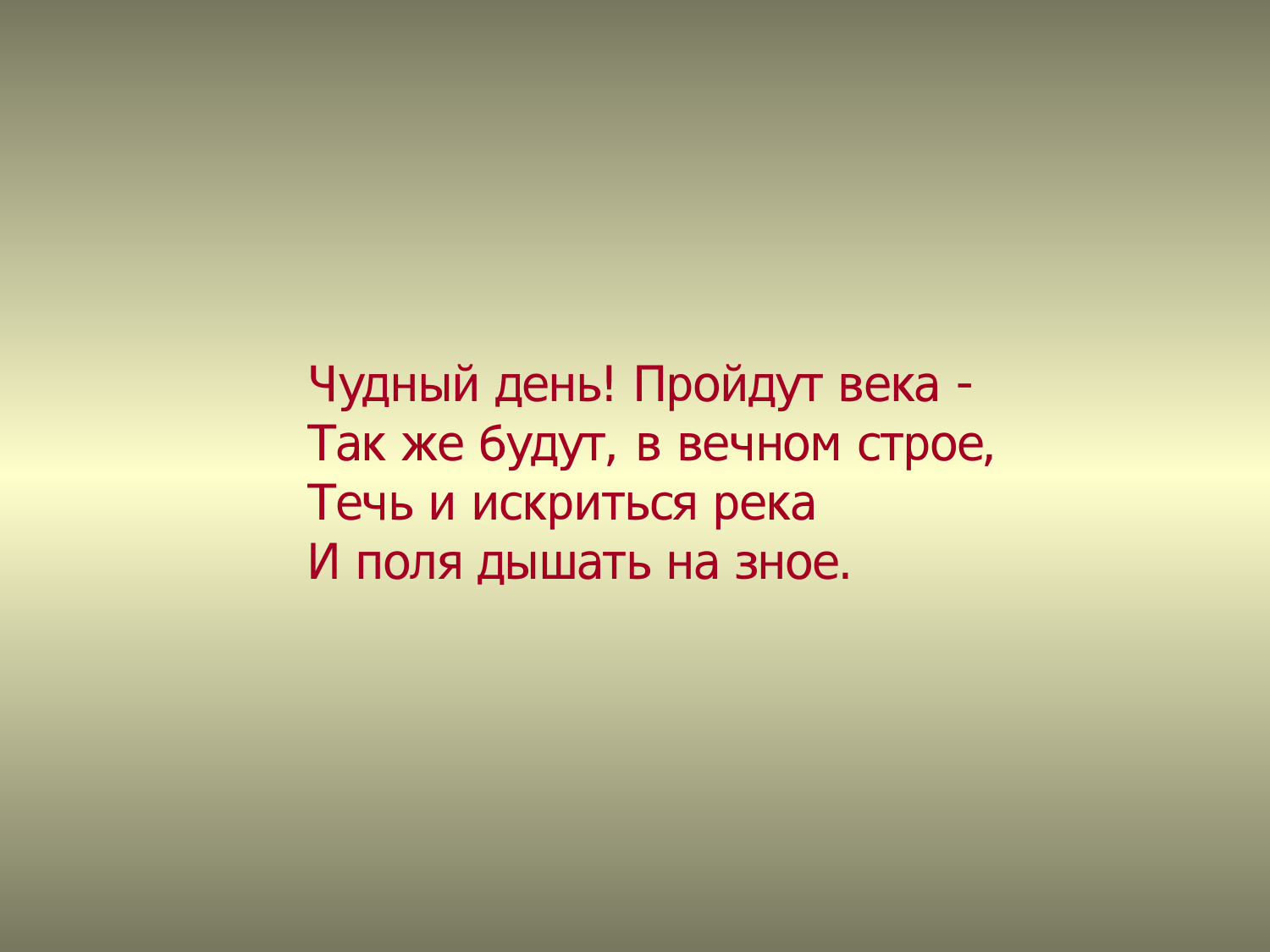

Чудный день! Пройдут века -
Так же будут, в вечном строе,
Течь и искриться река
И поля дышать на зное.